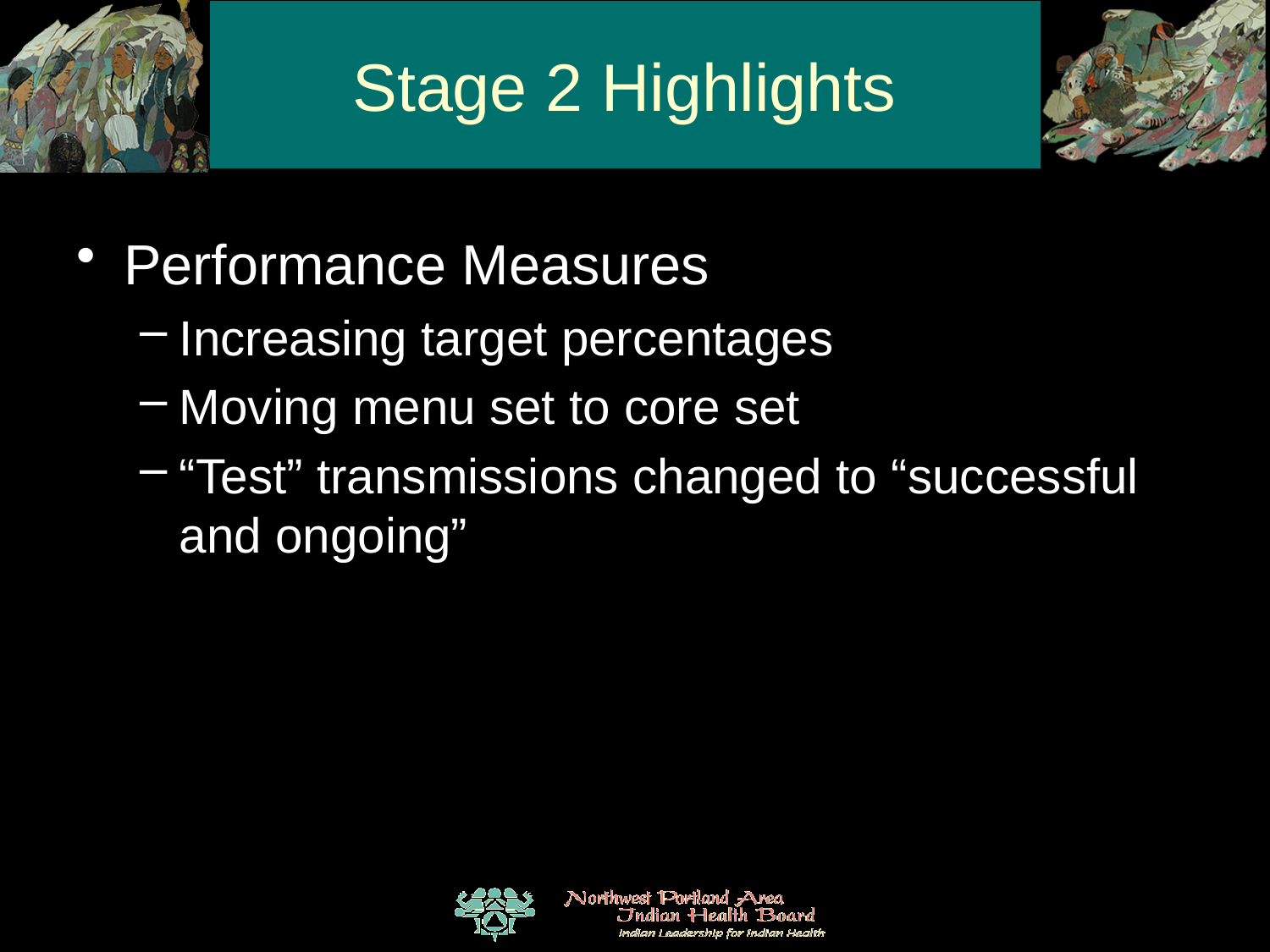

# Stage 2 Highlights
Performance Measures
Increasing target percentages
Moving menu set to core set
“Test” transmissions changed to “successful and ongoing”